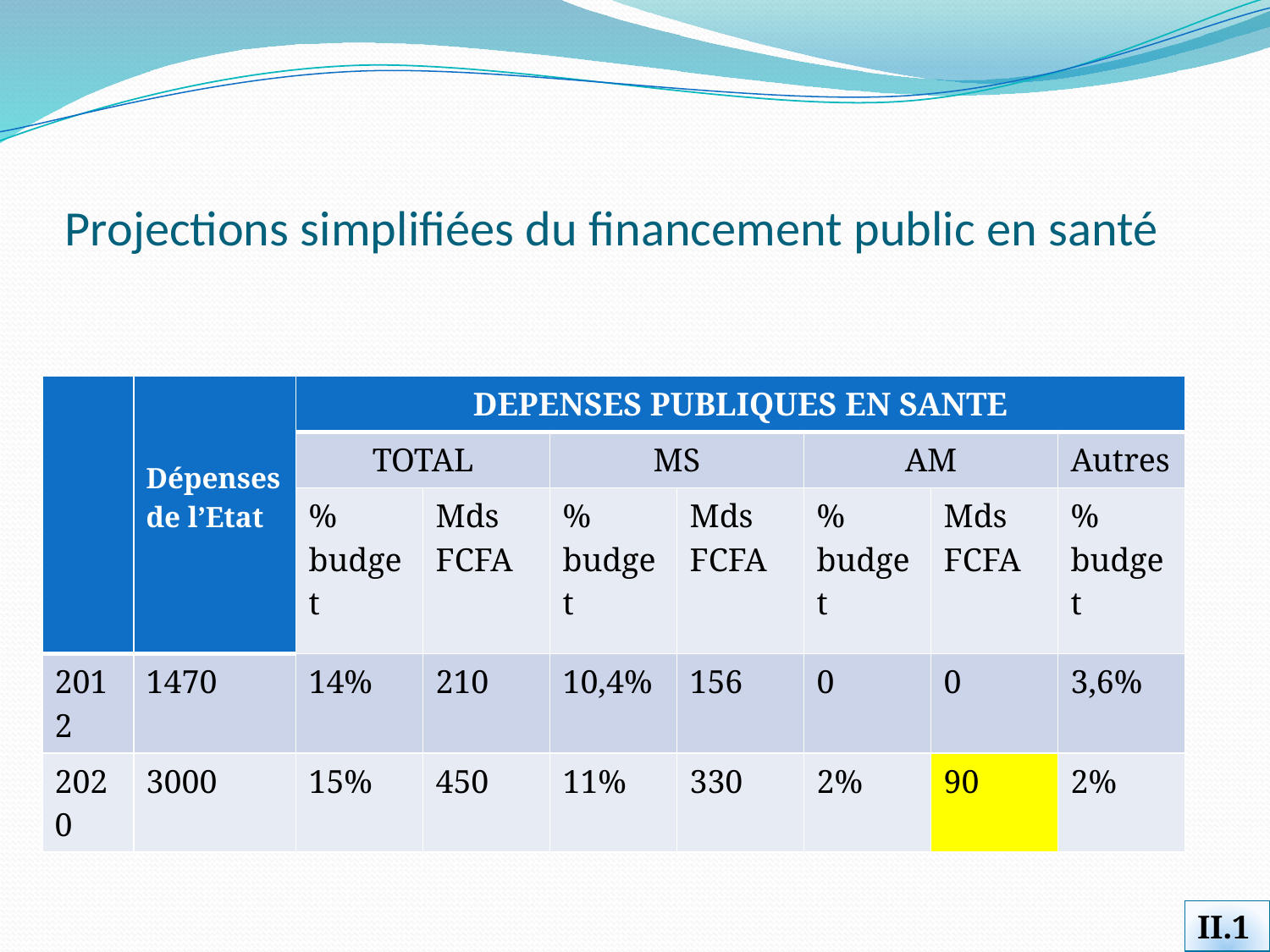

# Projections simplifiées du financement public en santé
|  | Dépenses de l’Etat | DEPENSES PUBLIQUES EN SANTE |  |  |  |  |  |  |
| --- | --- | --- | --- | --- | --- | --- | --- | --- |
|  |  | TOTAL |  | MS |  | AM |  | Autres |
|  |  | % budget | Mds FCFA | % budget | Mds FCFA | % budget | Mds FCFA | % budget |
| 2012 | 1470 | 14% | 210 | 10,4% | 156 | 0 | 0 | 3,6% |
| 2020 | 3000 | 15% | 450 | 11% | 330 | 2% | 90 | 2% |
II.1